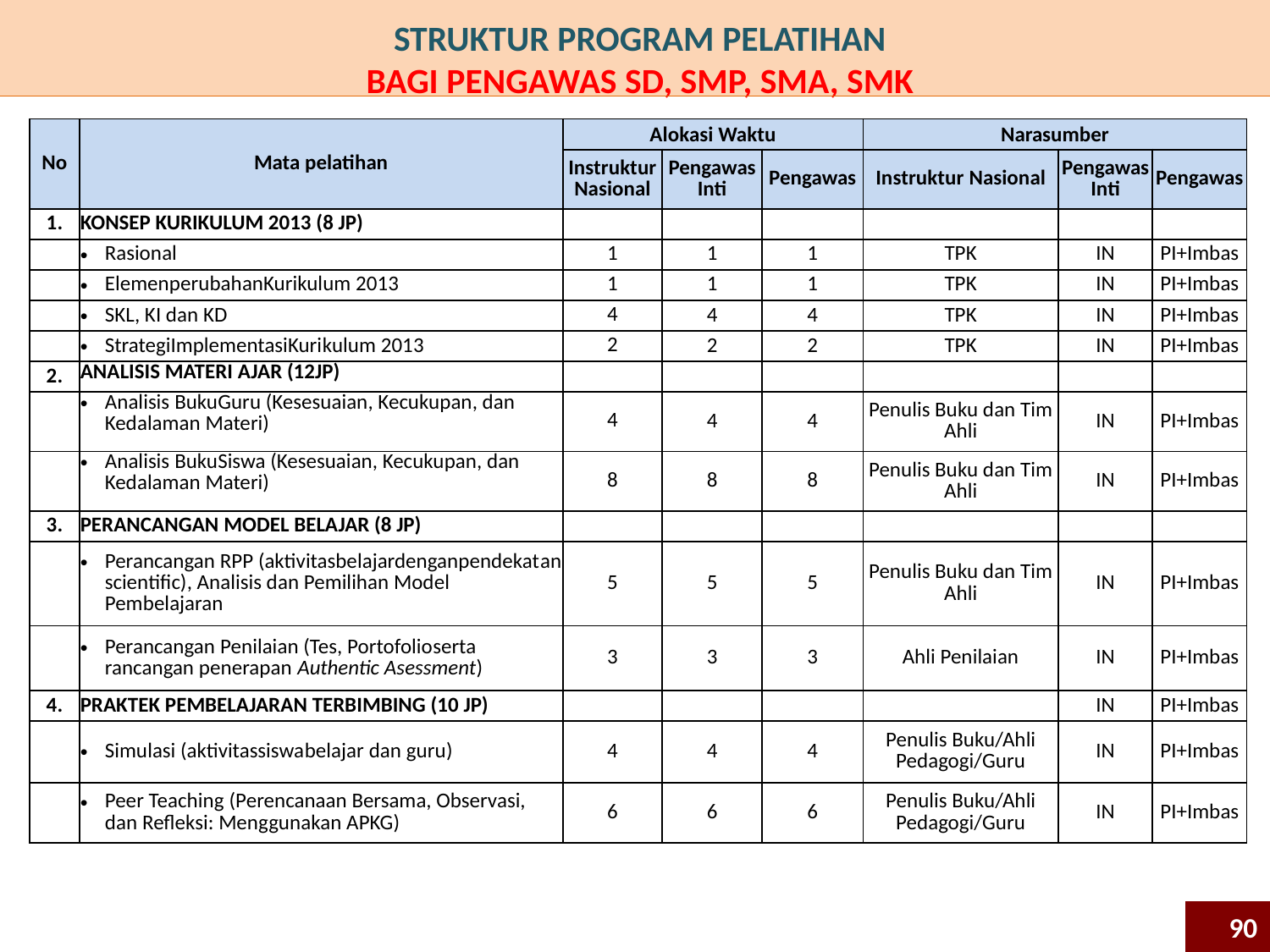

STRUKTUR PROGRAM PELATIHAN
BAGI PENGAWAS SD, SMP, SMA, SMK
| No | Mata pelatihan | Alokasi Waktu |  |  | Narasumber |  |  |
| --- | --- | --- | --- | --- | --- | --- | --- |
|  |  | Instruktur Nasional | Pengawas Inti | Pengawas | Instruktur Nasional | PengawasInti | Pengawas |
| 1. | KONSEP KURIKULUM 2013 (8 JP) |  |  |  |  |  |  |
|  | Rasional | 1 | 1 | 1 | TPK | IN | PI+Imbas |
|  | ElemenperubahanKurikulum 2013 | 1 | 1 | 1 | TPK | IN | PI+Imbas |
|  | SKL, KI dan KD | 4 | 4 | 4 | TPK | IN | PI+Imbas |
|  | StrategiImplementasiKurikulum 2013 | 2 | 2 | 2 | TPK | IN | PI+Imbas |
| 2. | ANALISIS MATERI AJAR (12JP) |  |  |  |  |  |  |
|  | Analisis BukuGuru (Kesesuaian, Kecukupan, dan Kedalaman Materi) | 4 | 4 | 4 | Penulis Buku dan Tim Ahli | IN | PI+Imbas |
|  | Analisis BukuSiswa (Kesesuaian, Kecukupan, dan Kedalaman Materi) | 8 | 8 | 8 | Penulis Buku dan Tim Ahli | IN | PI+Imbas |
| 3. | PERANCANGAN MODEL BELAJAR (8 JP) |  |  |  |  |  |  |
|  | Perancangan RPP (aktivitasbelajardenganpendekatan scientific), Analisis dan Pemilihan Model Pembelajaran | 5 | 5 | 5 | Penulis Buku dan Tim Ahli | IN | PI+Imbas |
|  | Perancangan Penilaian (Tes, Portofolioserta rancangan penerapan Authentic Asessment) | 3 | 3 | 3 | Ahli Penilaian | IN | PI+Imbas |
| 4. | PRAKTEK PEMBELAJARAN TERBIMBING (10 JP) |  |  |  |  | IN | PI+Imbas |
|  | Simulasi (aktivitassiswabelajar dan guru) | 4 | 4 | 4 | Penulis Buku/Ahli Pedagogi/Guru | IN | PI+Imbas |
|  | Peer Teaching (Perencanaan Bersama, Observasi, dan Refleksi: Menggunakan APKG) | 6 | 6 | 6 | Penulis Buku/Ahli Pedagogi/Guru | IN | PI+Imbas |
90